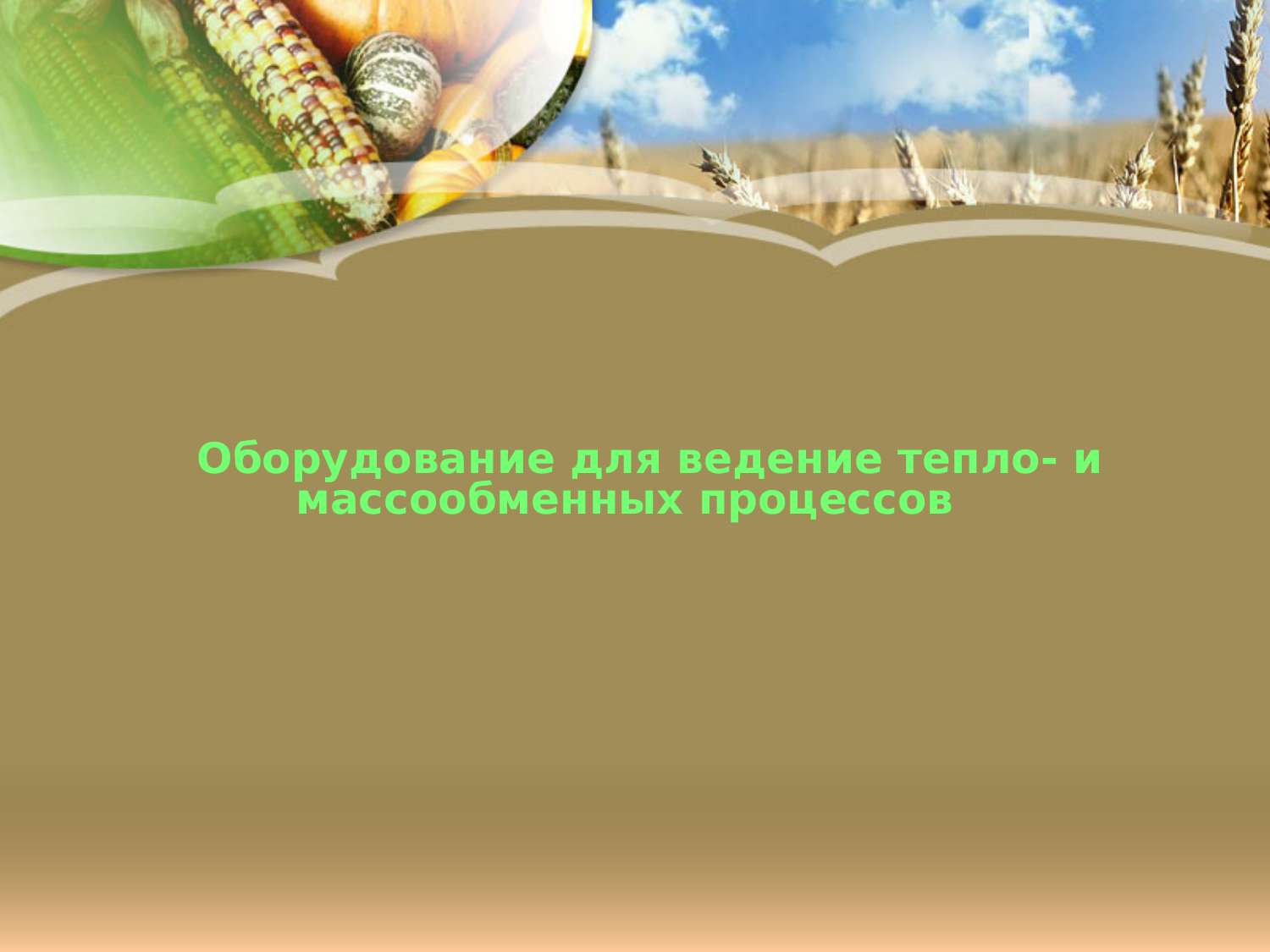

Оборудование для ведение тепло- и массообменных процессов